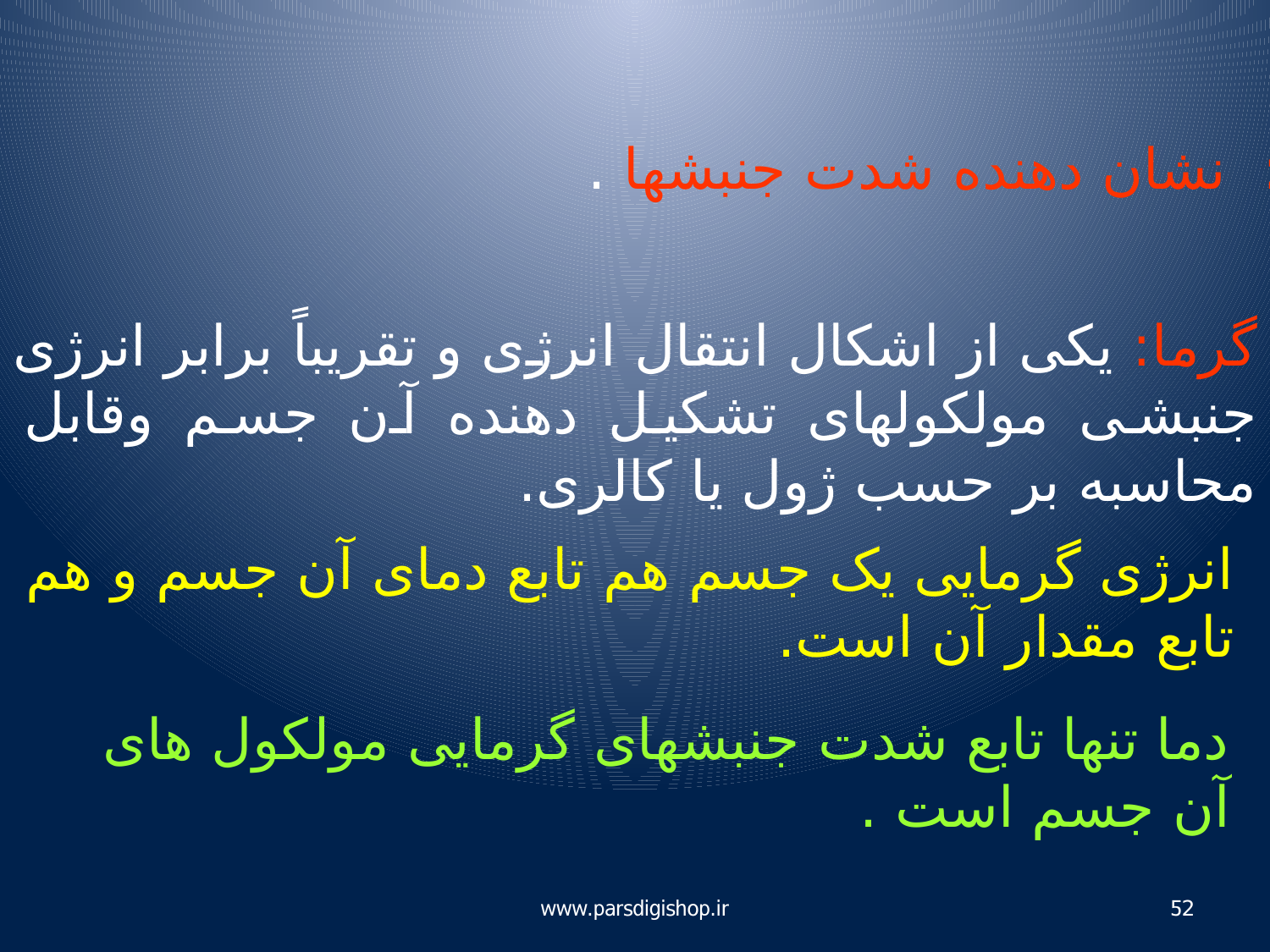

دما:  نشان دهنده شدت جنبشها .
گرما: یکی از اشکال انتقال انرژی و تقریباً برابر انرژی جنبشی مولکولهای تشکیل دهنده آن جسم وقابل محاسبه بر حسب ژول یا کالری.
انرژی گرمایی یک جسم هم تابع دمای آن جسم و هم تابع مقدار آن است.
دما تنها تابع شدت جنبشهای گرمایی مولکول های آن جسم است .
www.parsdigishop.ir
52